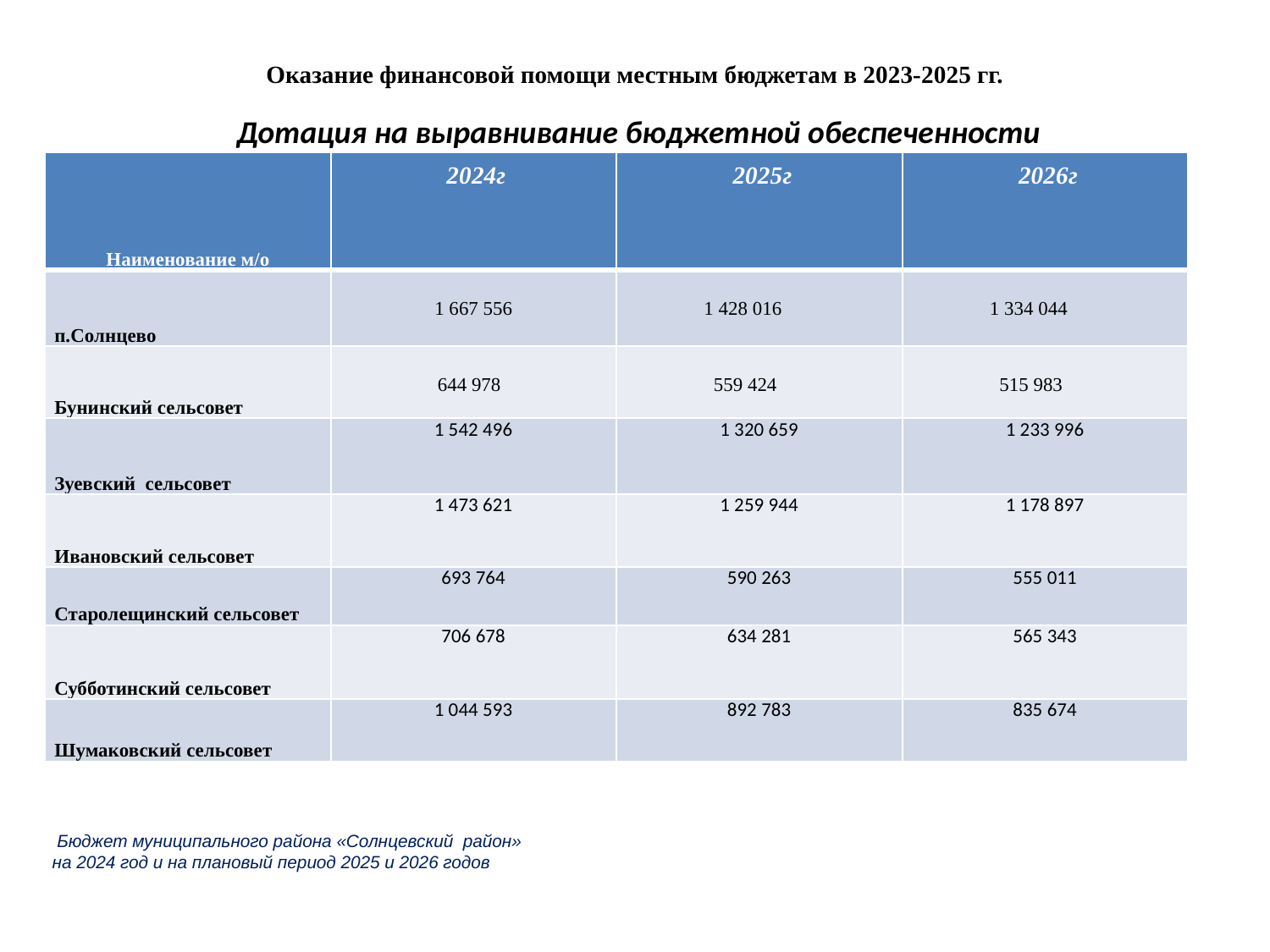

# Оказание финансовой помощи местным бюджетам в 2023-2025 гг.
Дотация на выравнивание бюджетной обеспеченности
| Наименование м/о | 2024г | 2025г | 2026г |
| --- | --- | --- | --- |
| п.Солнцево | 1 667 556 | 1 428 016 | 1 334 044 |
| Бунинский сельсовет | 644 978 | 559 424 | 515 983 |
| Зуевский сельсовет | 1 542 496 | 1 320 659 | 1 233 996 |
| Ивановский сельсовет | 1 473 621 | 1 259 944 | 1 178 897 |
| Старолещинский сельсовет | 693 764 | 590 263 | 555 011 |
| Субботинский сельсовет | 706 678 | 634 281 | 565 343 |
| Шумаковский сельсовет | 1 044 593 | 892 783 | 835 674 |
 Бюджет муниципального района «Солнцевский  район»
на 2024 год и на плановый период 2025 и 2026 годов